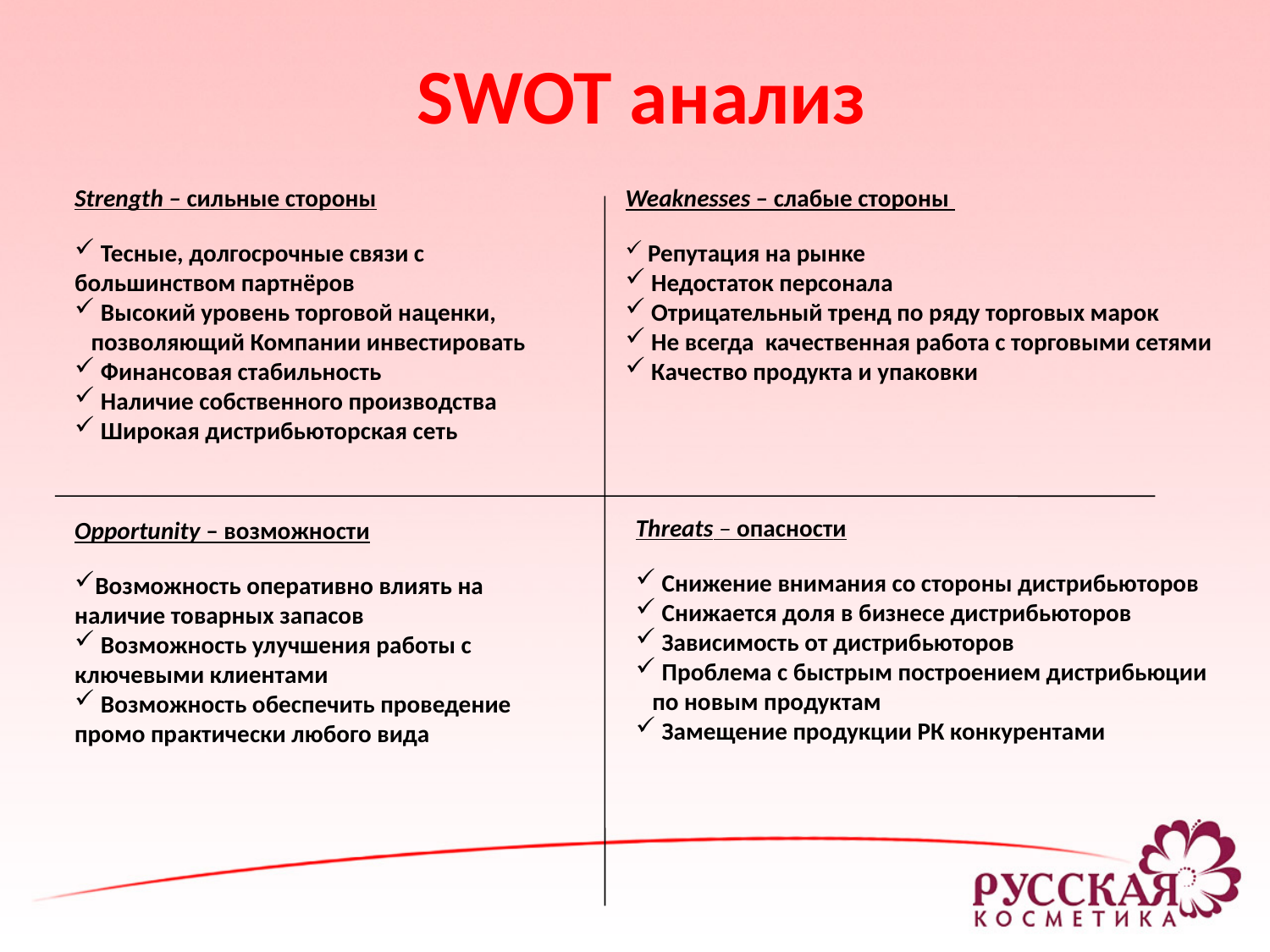

# SWOT анализ
Strength – сильные стороны

 Тесные, долгосрочные связи с большинством партнёров
 Высокий уровень торговой наценки,
   позволяющий Компании инвестировать
 Финансовая стабильность
 Наличие собственного производства
 Широкая дистрибьюторская сеть

Weaknesses – слабые стороны

 Репутация на рынке
 Недостаток персонала
 Отрицательный тренд по ряду торговых марок
 Не всегда  качественная работа с торговыми сетями
 Качество продукта и упаковки

Threats – опасности

 Снижение внимания со стороны дистрибьюторов
 Снижается доля в бизнесе дистрибьюторов
 Зависимость от дистрибьюторов
 Проблема с быстрым построением дистрибьюции
   по новым продуктам
 Замещение продукции РК конкурентами

Opportunity – возможности

Возможность оперативно влиять на наличие товарных запасов
 Возможность улучшения работы с ключевыми клиентами
 Возможность обеспечить проведение промо практически любого вида